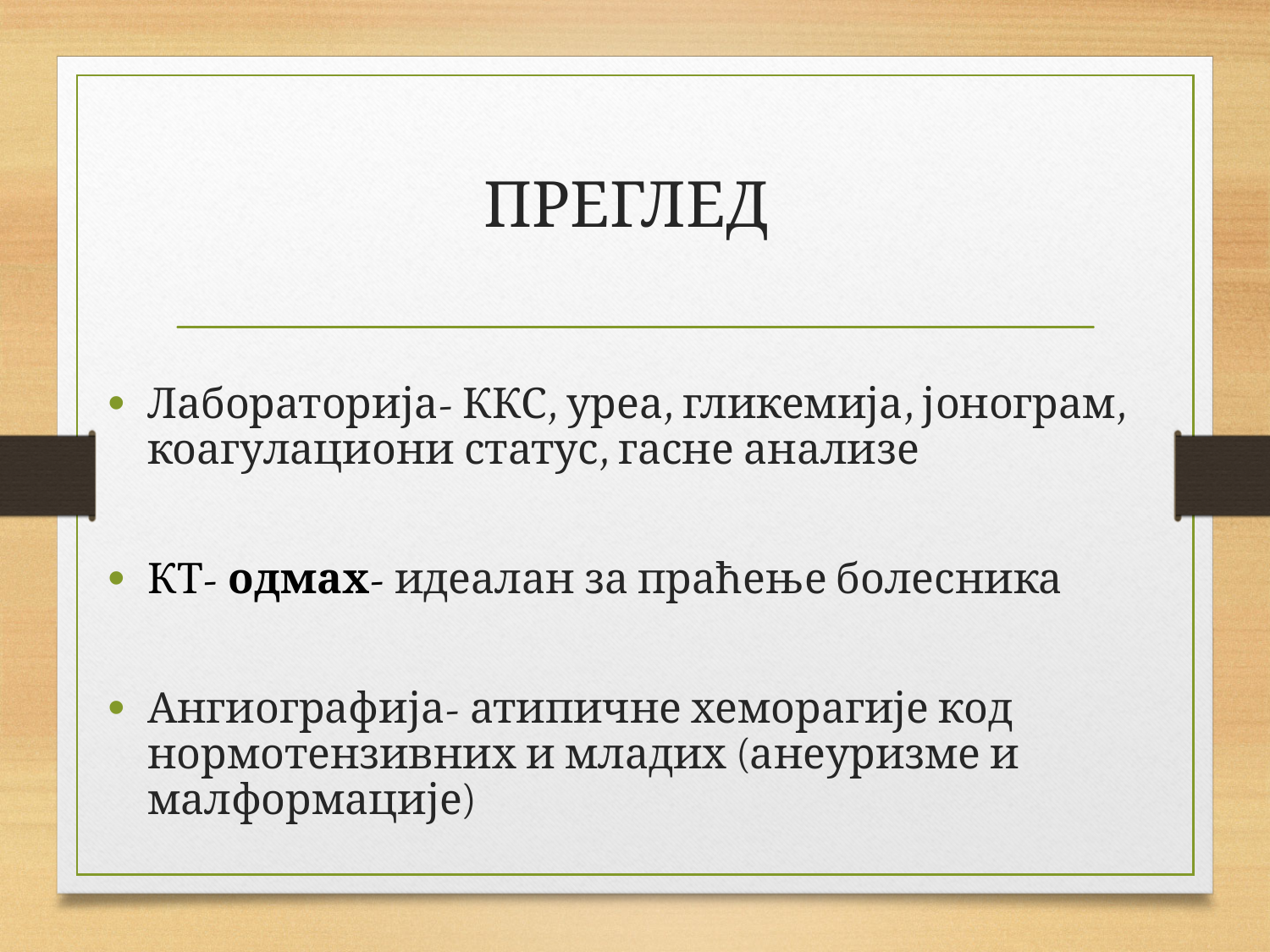

# ПРЕГЛЕД

Лабораторија- ККС, уреа, гликемија, јонограм, коагулациони статус, гасне анализе

КТ- одмах- идеалан за праћење болесника

Ангиографија- атипичне хеморагије код нормотензивних и младих (анеуризме и малформације)